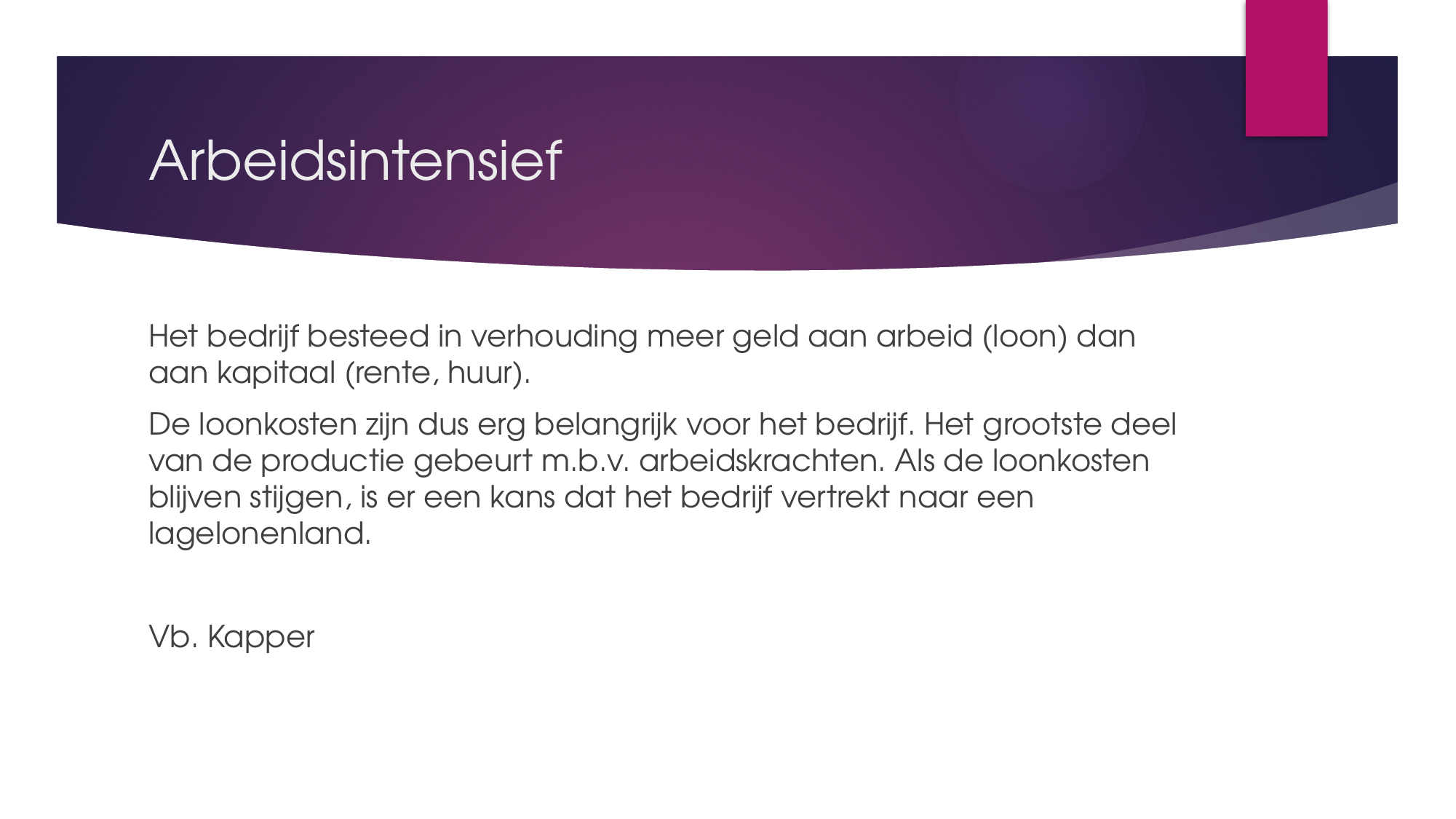

# Arbeidsintensief
Het bedrijf besteed in verhouding meer geld aan arbeid (loon) dan aan kapitaal (rente, huur).
De loonkosten zijn dus erg belangrijk voor het bedrijf. Het grootste deel van de productie gebeurt m.b.v. arbeidskrachten. Als de loonkosten blijven stijgen, is er een kans dat het bedrijf vertrekt naar een lagelonenland.

Vb. Kapper